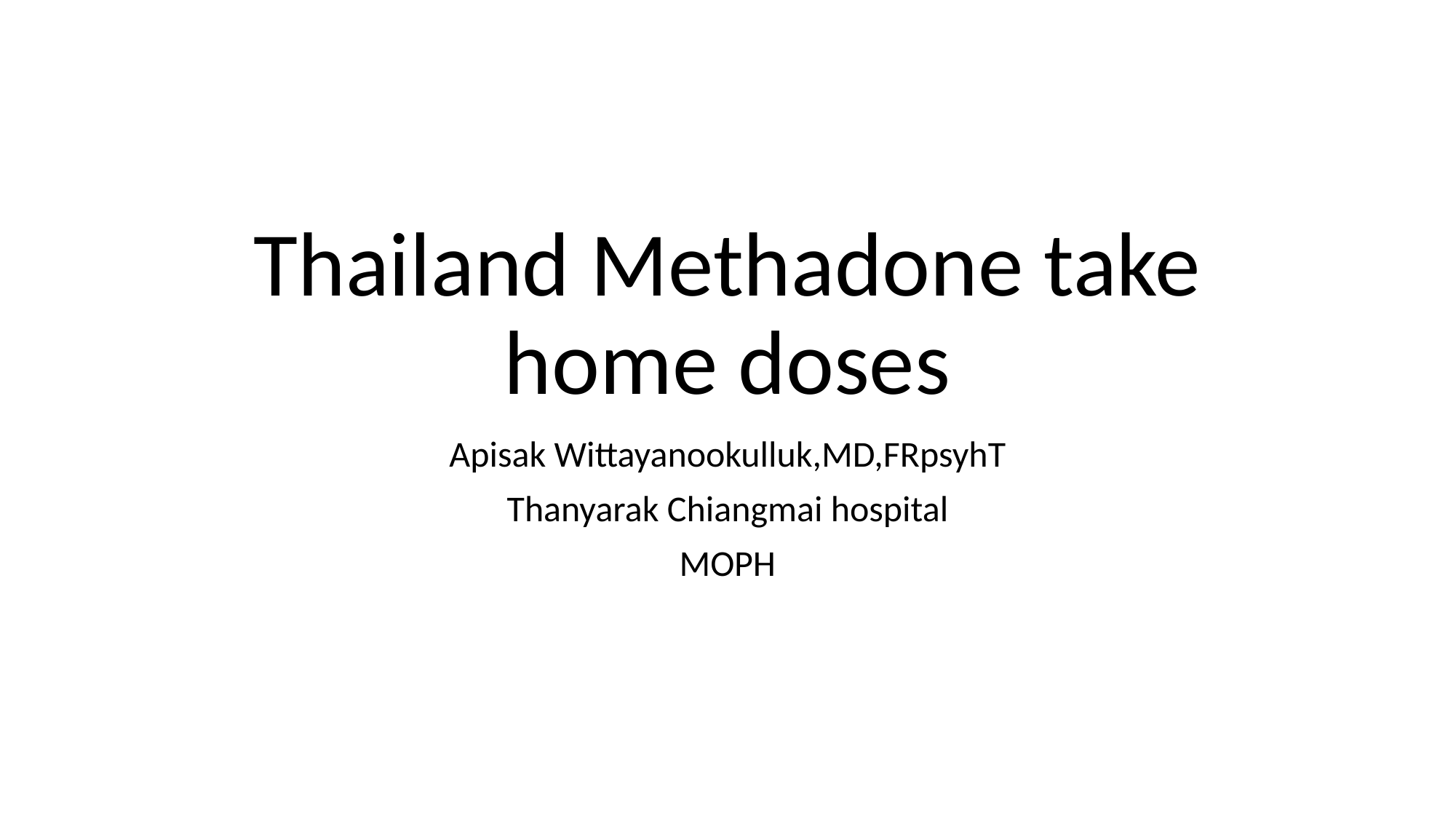

# Thailand Methadone take home doses
Apisak Wittayanookulluk,MD,FRpsyhT
Thanyarak Chiangmai hospital
MOPH